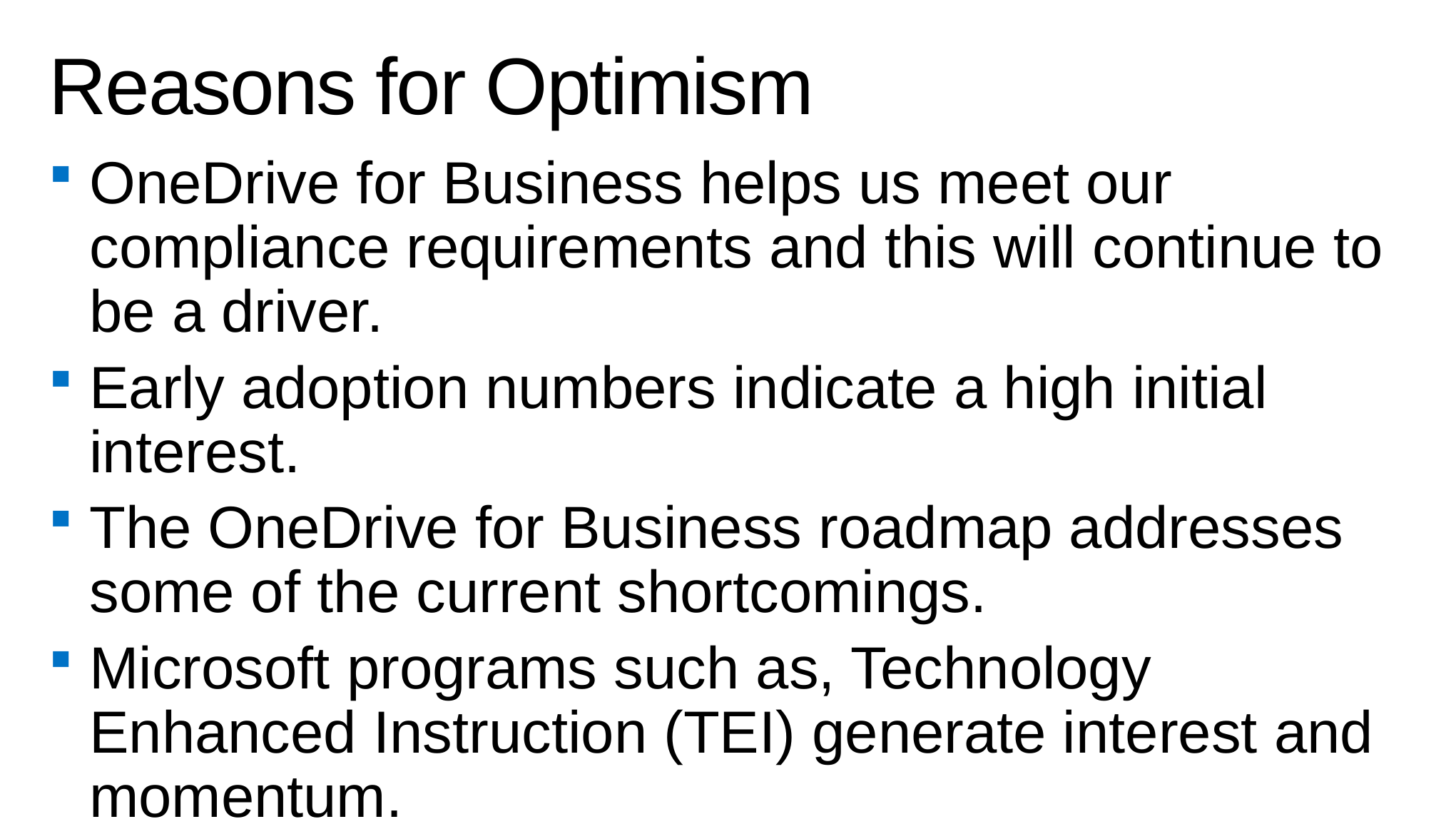

# Reasons for Optimism
OneDrive for Business helps us meet our compliance requirements and this will continue to be a driver.
Early adoption numbers indicate a high initial interest.
The OneDrive for Business roadmap addresses some of the current shortcomings.
Microsoft programs such as, Technology Enhanced Instruction (TEI) generate interest and momentum.